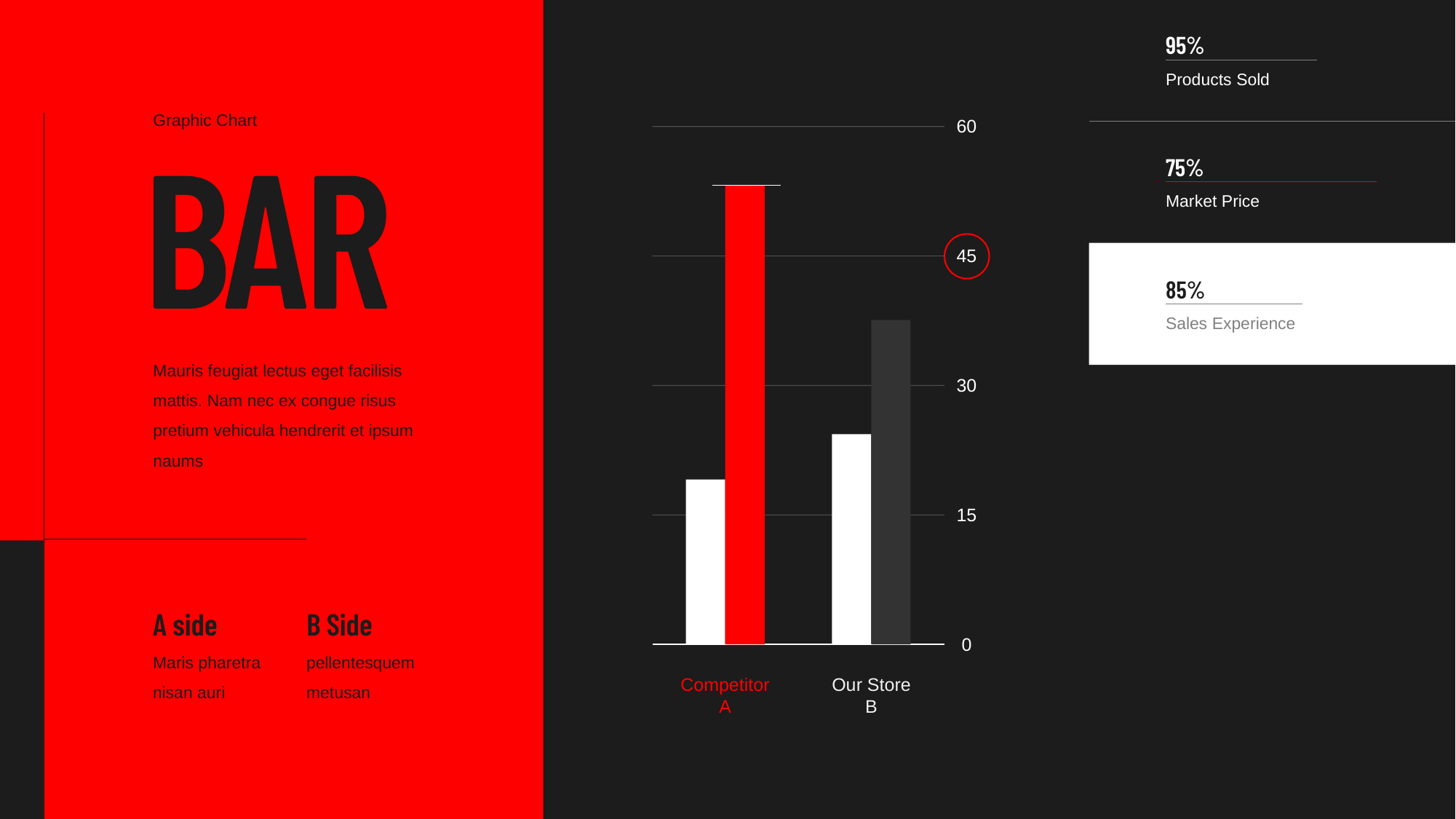

95%
Products Sold
Graphic Chart
60
BAR
75%

Market Price

45
85%
Sales Experience

Mauris feugiat lectus eget facilisis mattis. Nam nec ex congue risus pretium vehicula hendrerit et ipsum naums

30

15
A side
B Side
0
Maris pharetra nisan auri
pellentesquem metusan
Competitor
A
Our Store
B